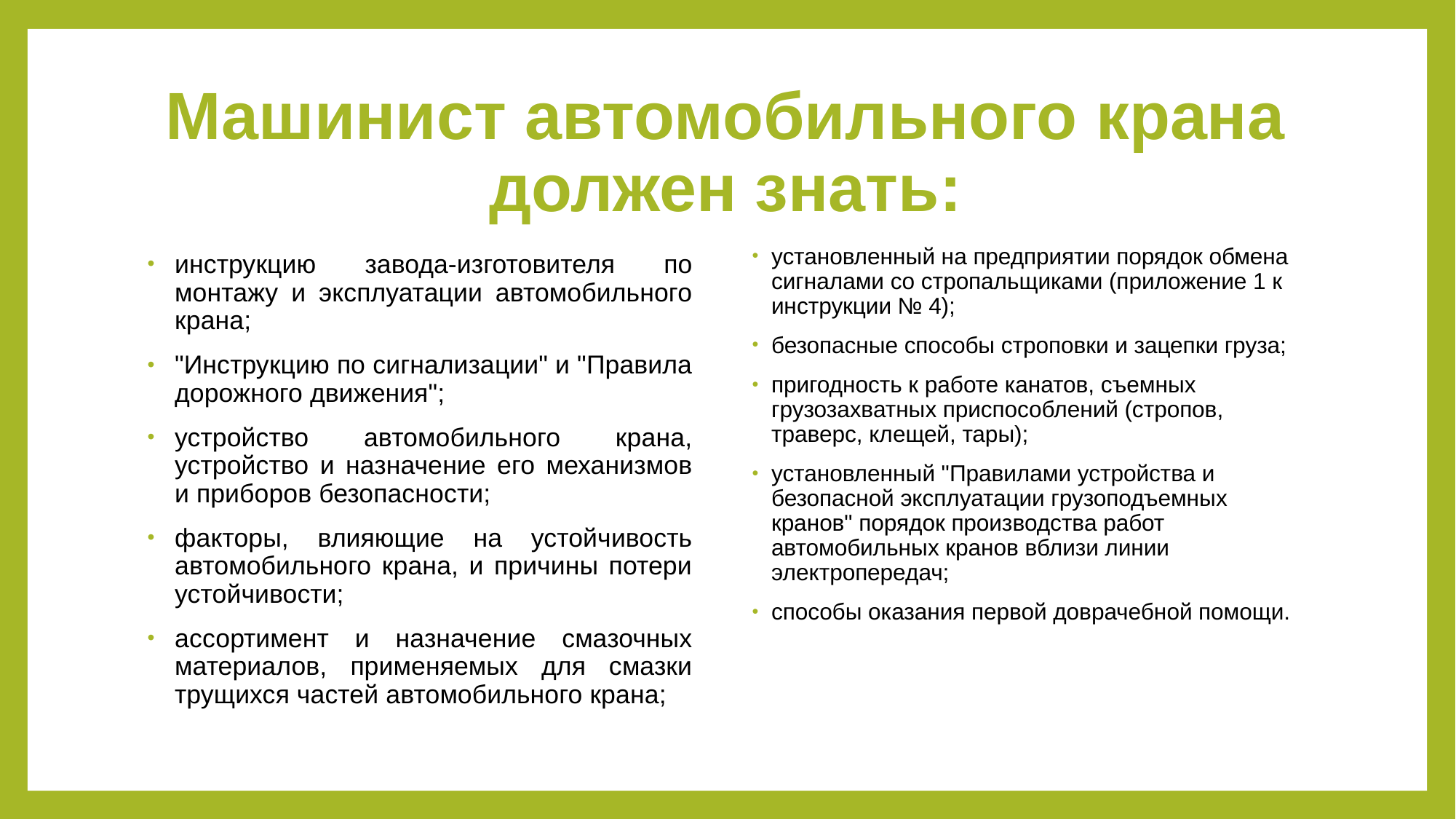

# Машинист автомобильного крана должен знать:

установленный на предприятии порядок обмена сигналами со стропальщиками (приложение 1 к инструкции № 4);
безопасные способы строповки и зацепки груза;
пригодность к работе канатов, съемных грузозахватных приспособлений (стропов, траверс, клещей, тары);
установленный "Правилами устройства и безопасной эксплуатации грузоподъемных кранов" порядок производства работ автомобильных кранов вблизи линии электропередач;
способы оказания первой доврачебной помощи.
инструкцию завода-изготовителя по монтажу и эксплуатации автомобильного крана;
"Инструкцию по сигнализации" и "Правила дорожного движения";
устройство автомобильного крана, устройство и назначение его механизмов и приборов безопасности;
факторы, влияющие на устойчивость автомобильного крана, и причины потери устойчивости;
ассортимент и назначение смазочных материалов, применяемых для смазки трущихся частей автомобильного крана;